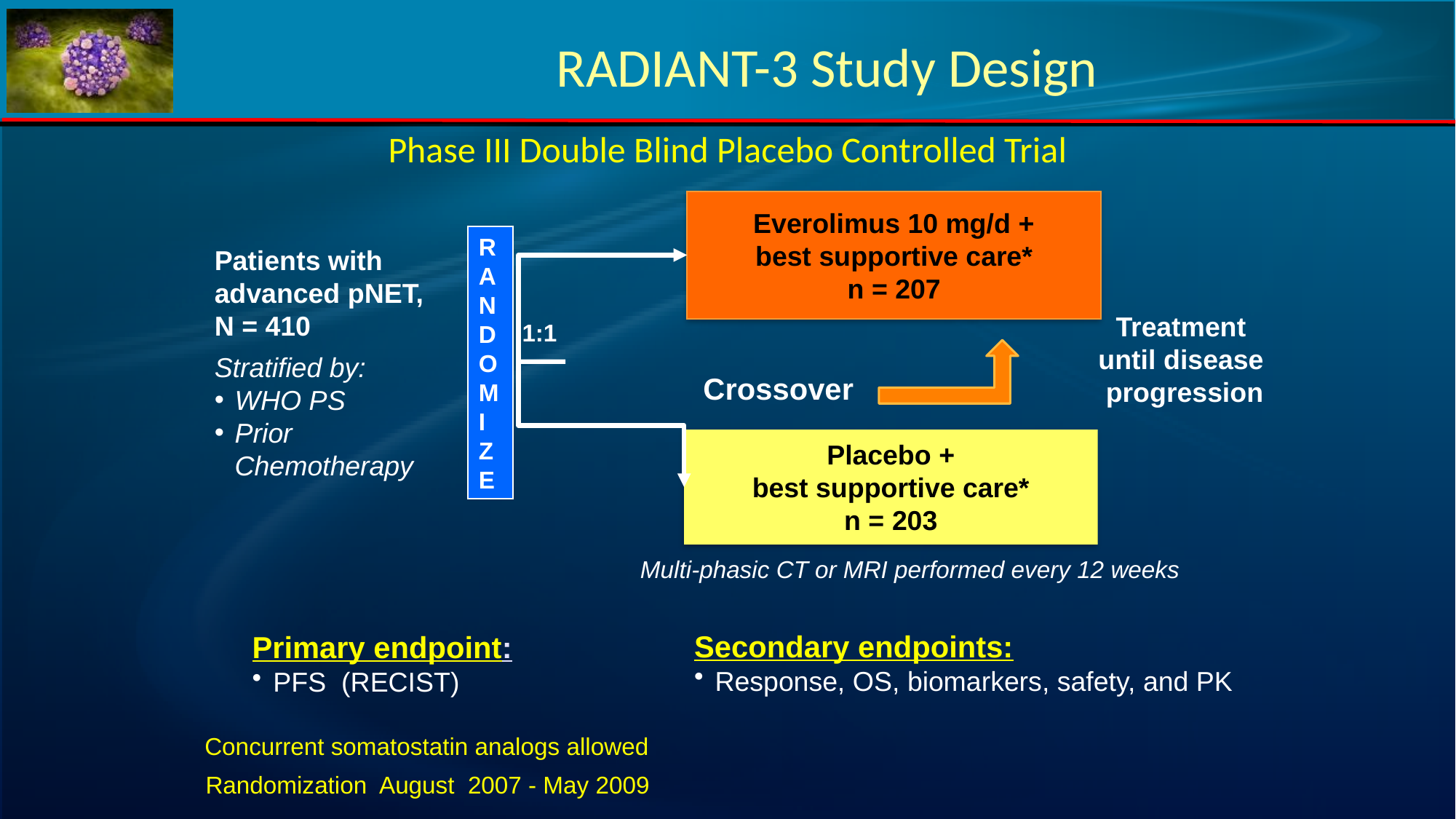

RADIANT-3 Study Design
Phase III Double Blind Placebo Controlled Trial
Everolimus 10 mg/d +
best supportive care*
n = 207
RANDOMI
ZE
Patients with advanced pNET,
N = 410
Stratified by:
WHO PS
Prior Chemotherapy

Treatment until disease  progression
1:1

Crossover
Placebo +
best supportive care*
n = 203
Multi-phasic CT or MRI performed every 12 weeks

Secondary endpoints:
Response, OS, biomarkers, safety, and PK
Primary endpoint:
PFS  (RECIST)
  Concurrent somatostatin analogs allowed
Randomization  August  2007 - May 2009